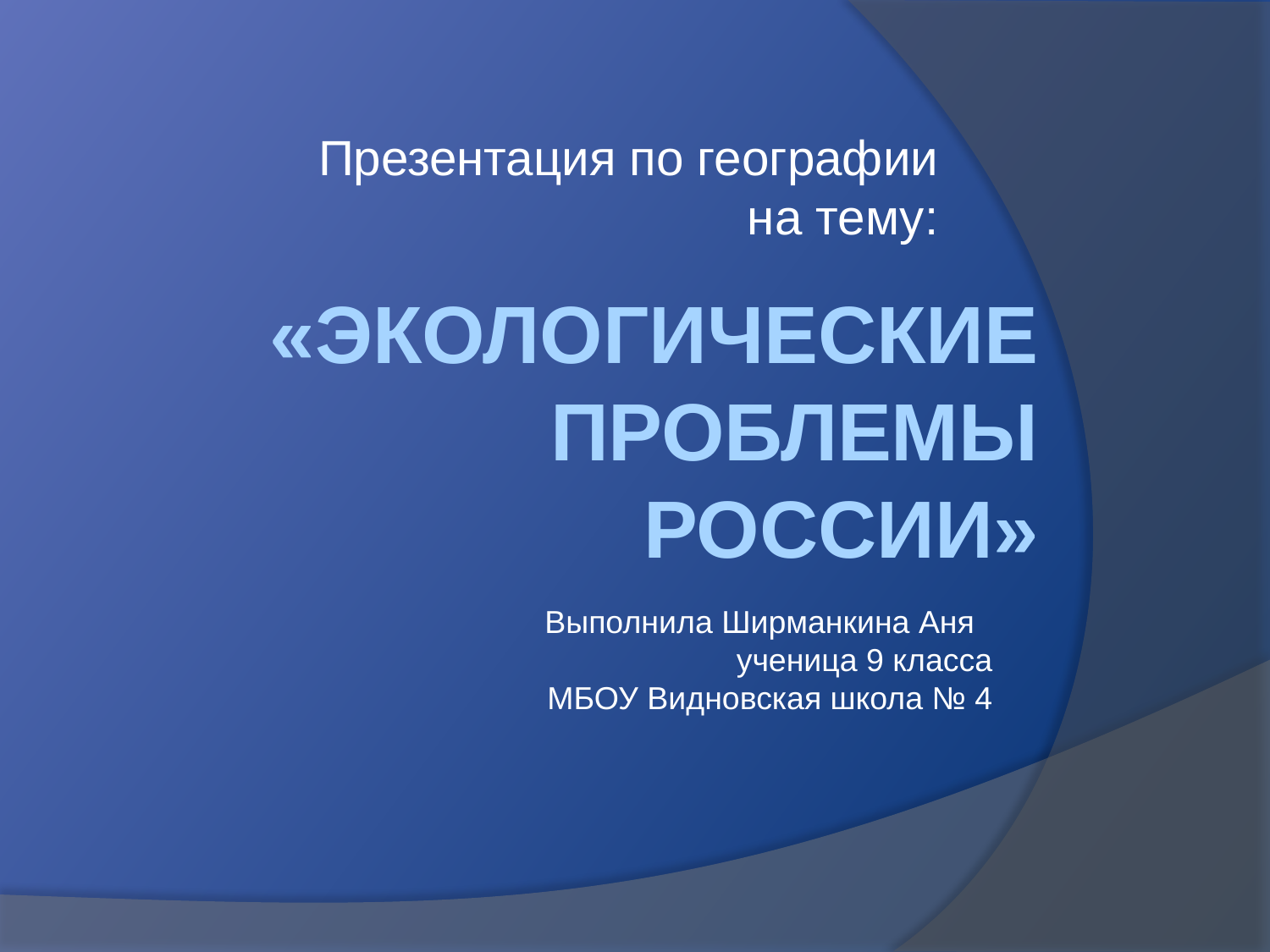

Презентация по географии на тему:
# «Экологические проблемы России»
Выполнила Ширманкина Аня   ученица 9 класса
МБОУ Видновская школа № 4